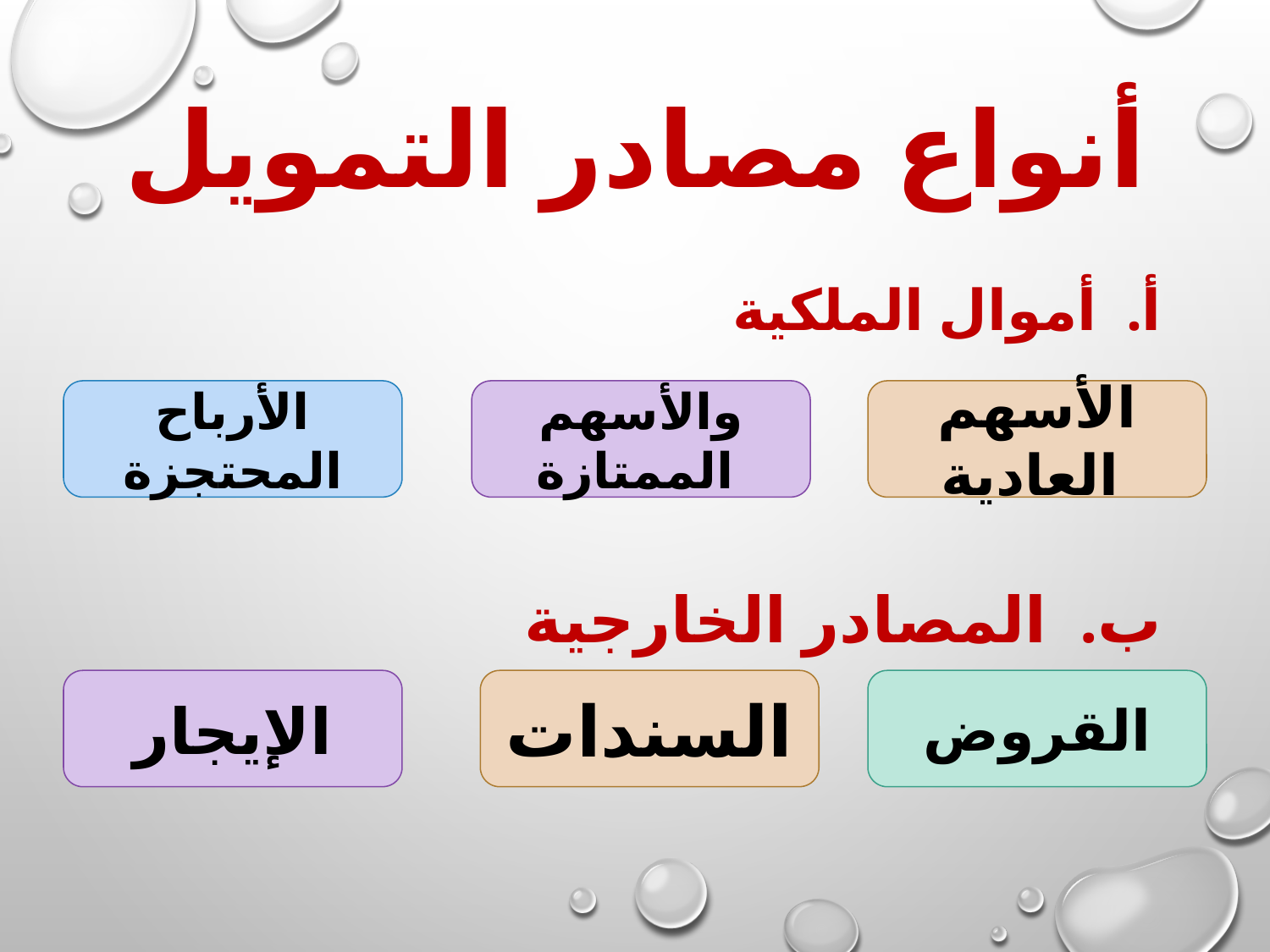

# أنواع مصادر التمويل
أ.  أموال الملكية

ب.  المصادر الخارجية

الأرباح المحتجزة
والأسهم الممتازة
الأسهم العادية
الإيجار
السندات
القروض